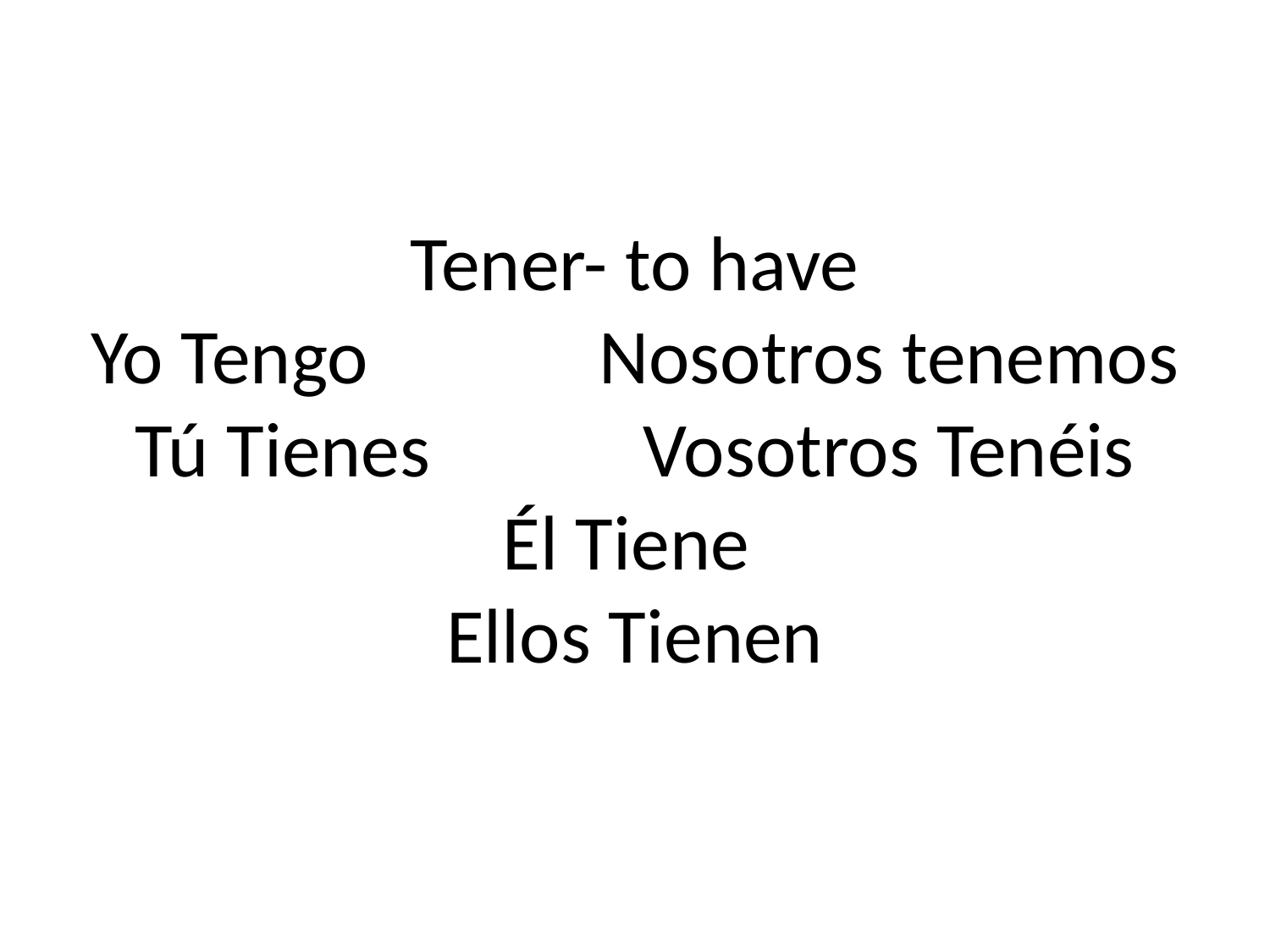

# Tener- to have Yo Tengo		Nosotros tenemos Tú Tienes		Vosotros Tenéis Él Tiene Ellos Tienen